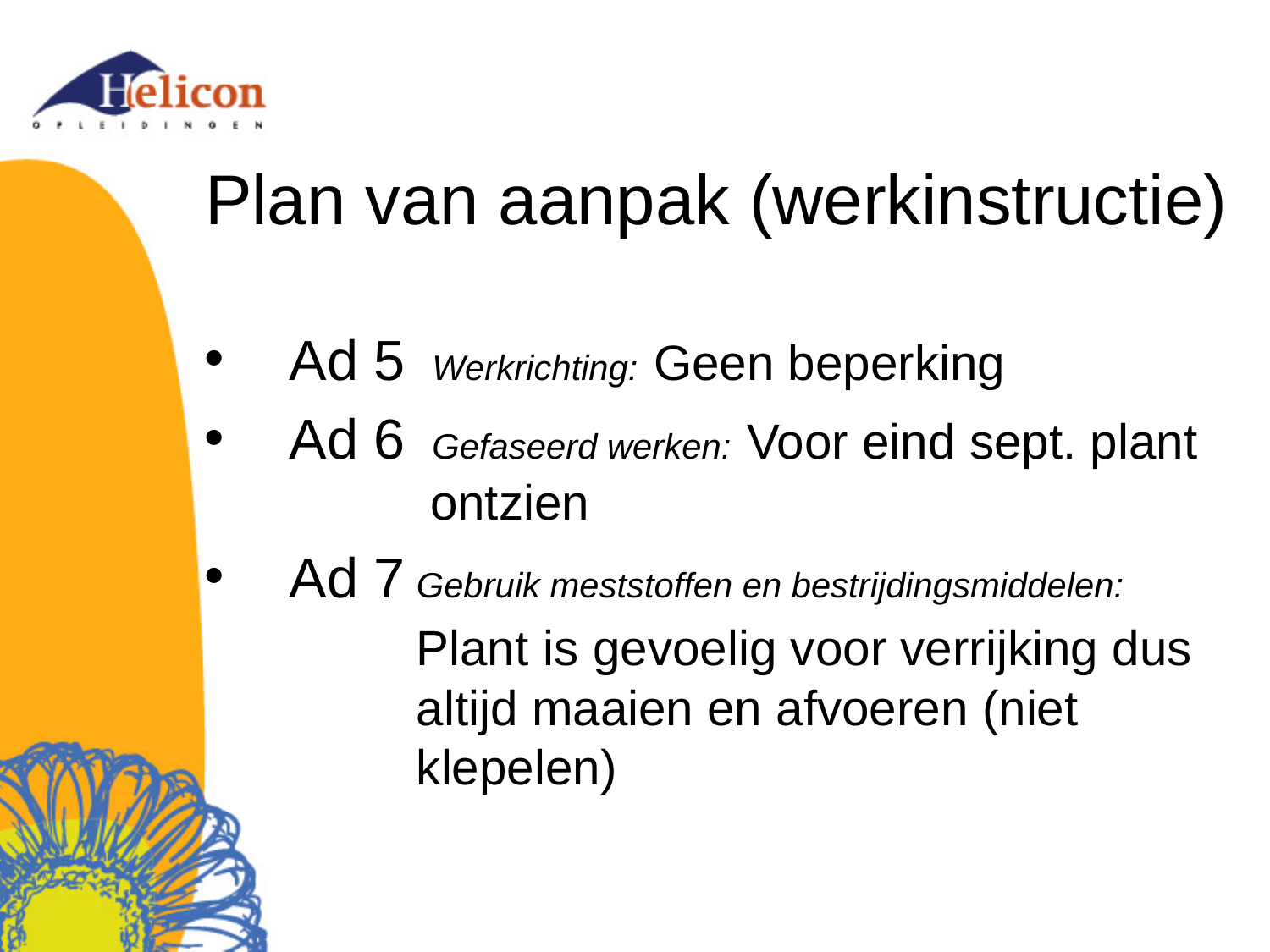

# Plan van aanpak (werkinstructie)
Ad 5	 Werkrichting: Geen beperking
Ad 6	 Gefaseerd werken: Voor eind sept. plant 		 ontzien
Ad 7	Gebruik meststoffen en bestrijdingsmiddelen: 			Plant	is gevoelig voor verrijking dus 		altijd maaien en afvoeren (niet 			klepelen)